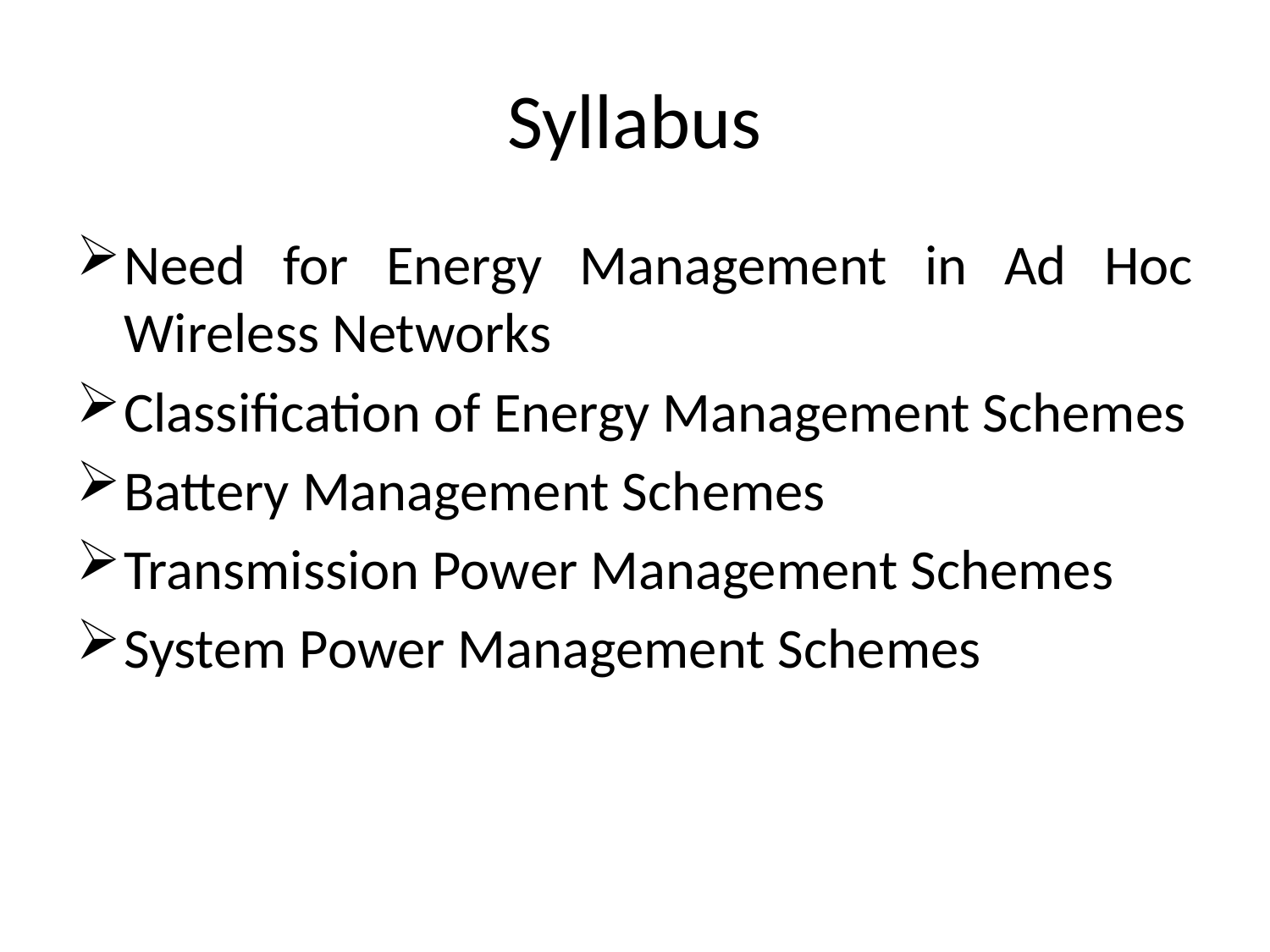

# Syllabus
Need for Energy Management in Ad Hoc Wireless Networks
Classification of Energy Management Schemes
Battery Management Schemes
Transmission Power Management Schemes
System Power Management Schemes